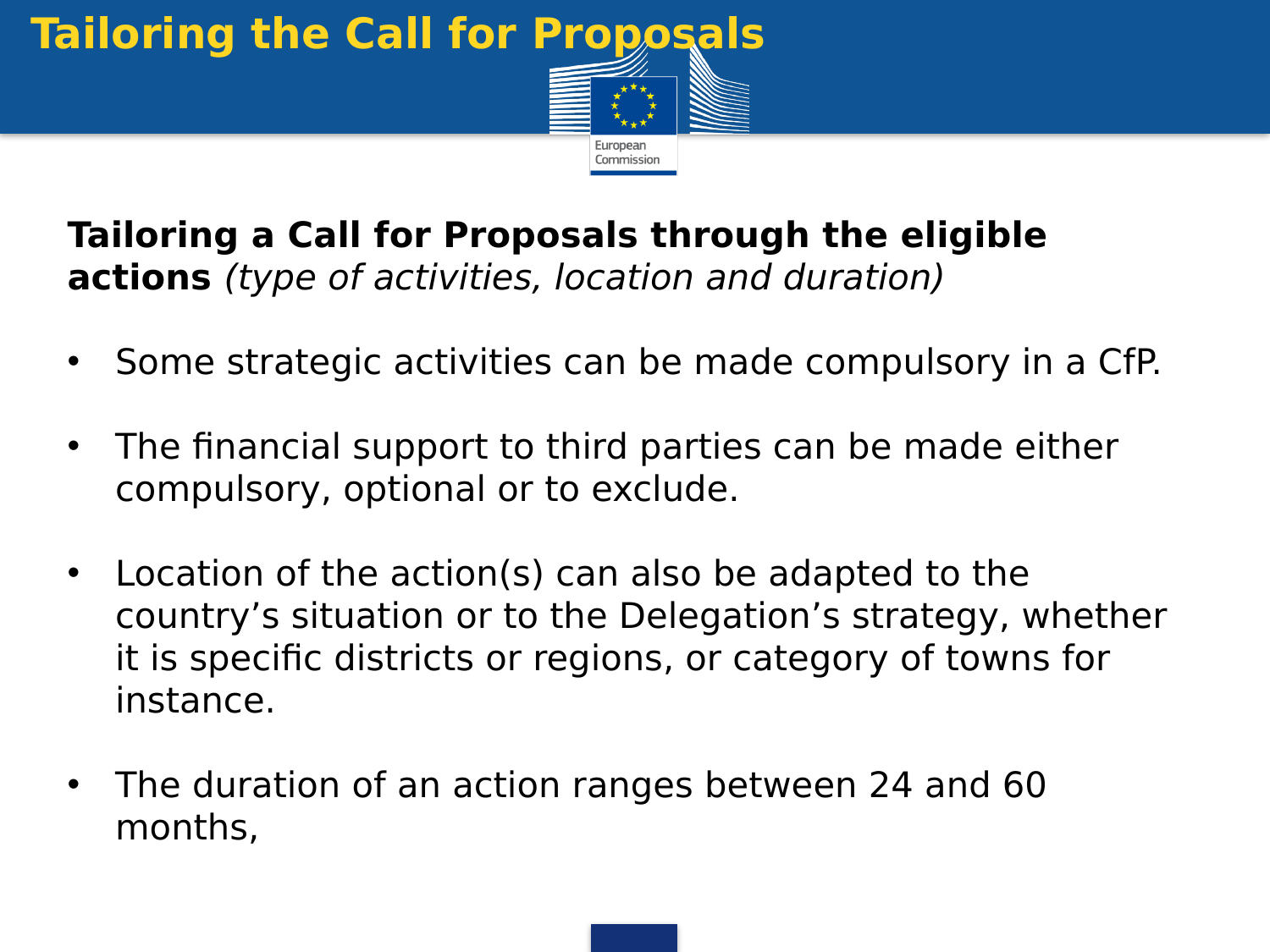

Tailoring the Call for Proposals
Tailoring a Call for Proposals through the eligible actions (type of activities, location and duration)

Some strategic activities can be made compulsory in a CfP.

The financial support to third parties can be made either compulsory, optional or to exclude.

Location of the action(s) can also be adapted to the country’s situation or to the Delegation’s strategy, whether it is specific districts or regions, or category of towns for instance.

The duration of an action ranges between 24 and 60 months,